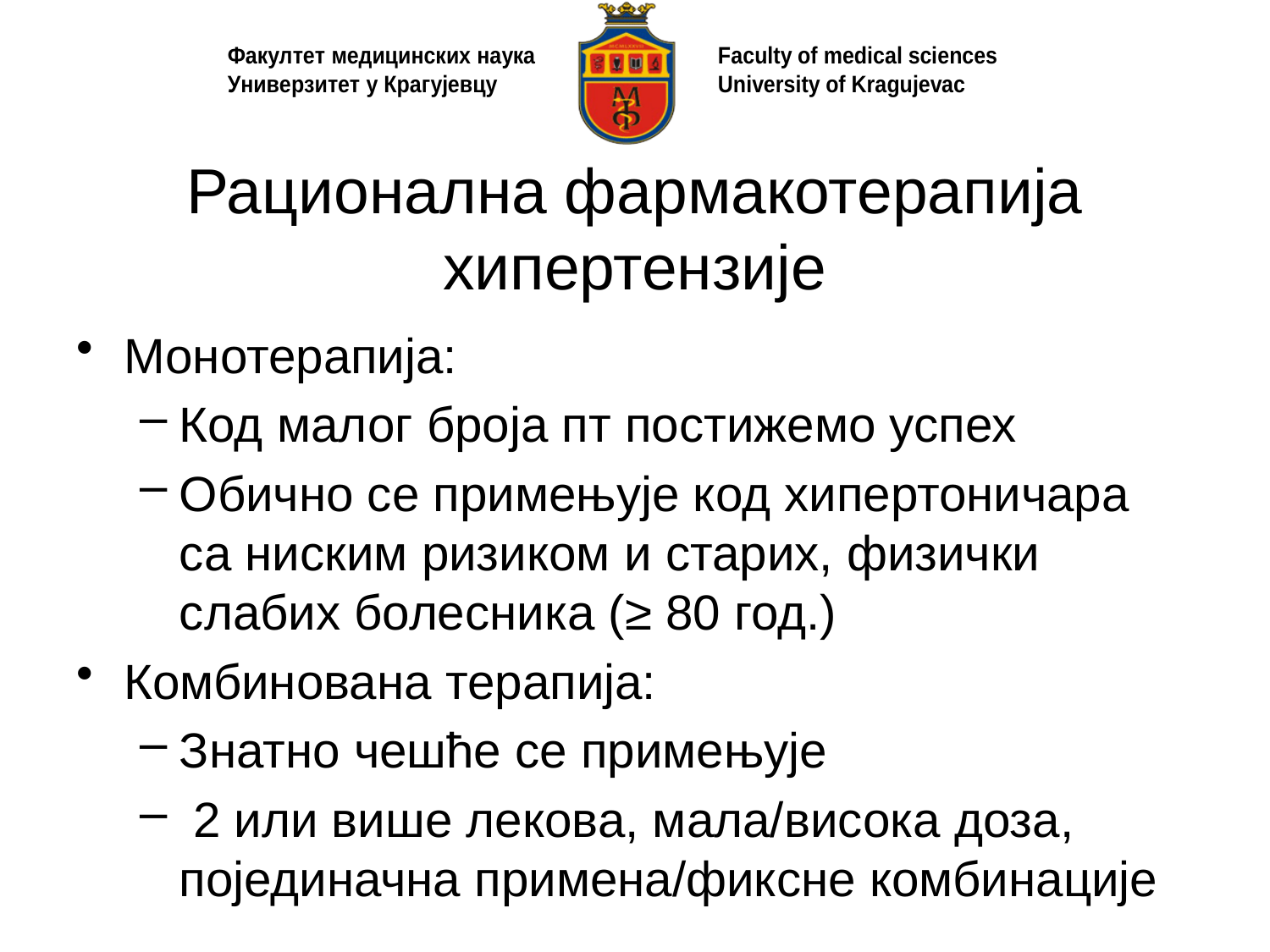

# Рационална фармакотерапија хипертензије
Монотерапија:
Код малог броја пт постижемо успех
Обично се примењује код хипертоничара са ниским ризиком и старих, физички слабих болесника (≥ 80 год.)
Комбинована терапија:
Знатно чешће се примењује
 2 или више лекова, мала/висока доза, појединачна примена/фиксне комбинације